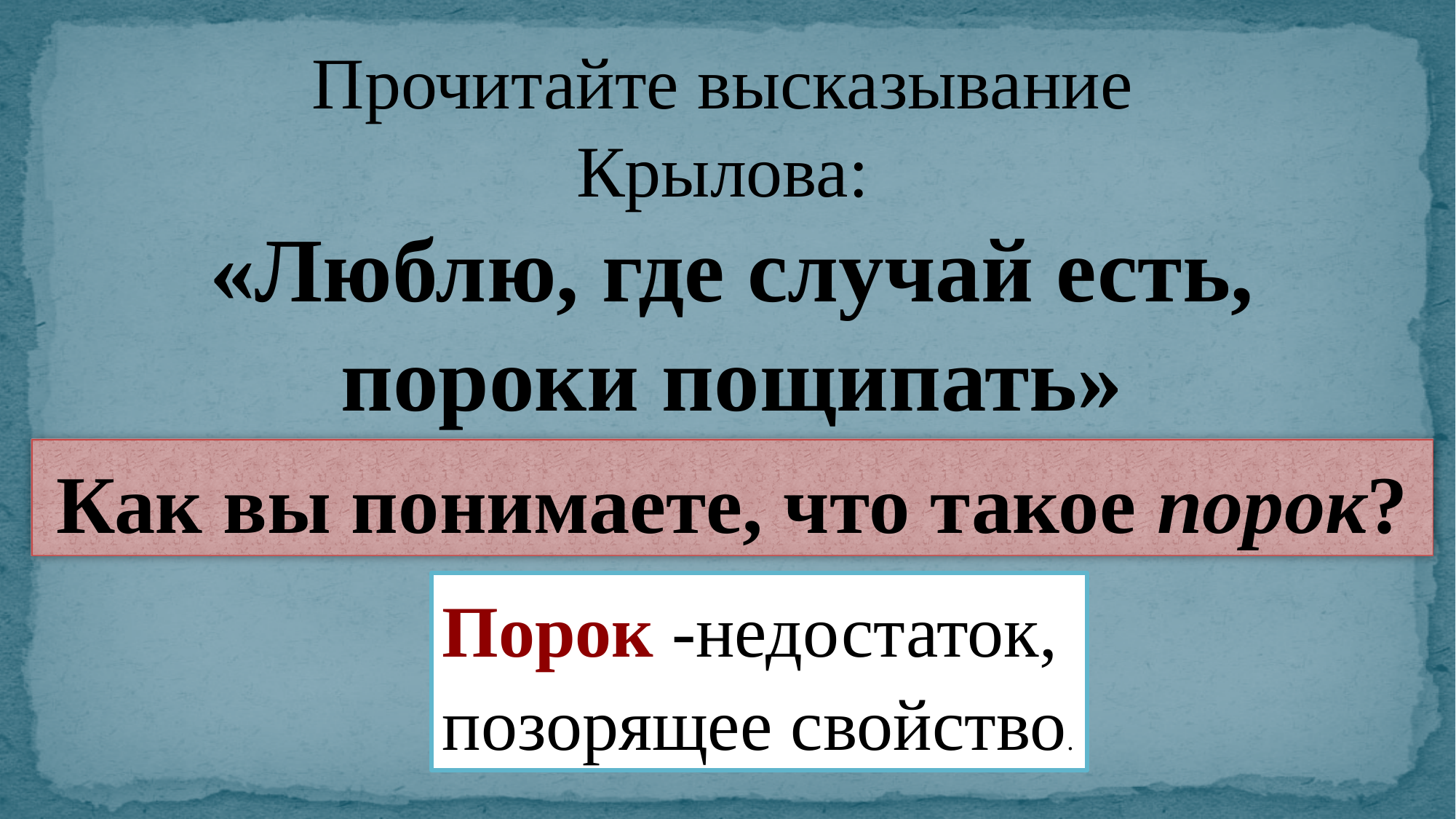

Прочитайте высказывание
Крылова:
«Люблю, где случай есть, пороки пощипать»
Как вы понимаете, что такое порок?
Порок -недостаток,
позорящее свойство.